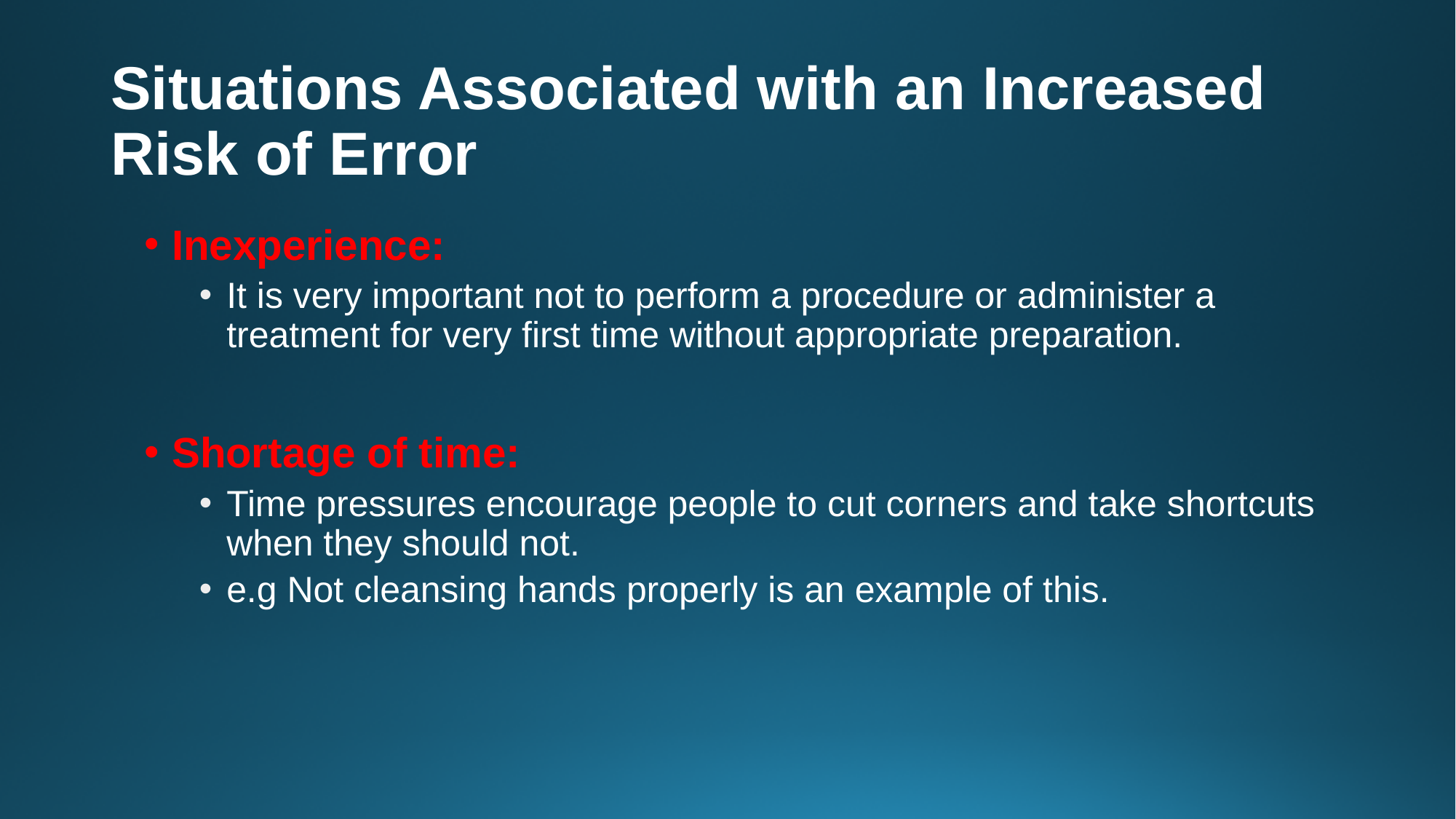

# Situations Associated with an Increased Risk of Error
Inexperience:
It is very important not to perform a procedure or administer a treatment for very first time without appropriate preparation.

Shortage of time:
Time pressures encourage people to cut corners and take shortcuts when they should not.
e.g Not cleansing hands properly is an example of this.